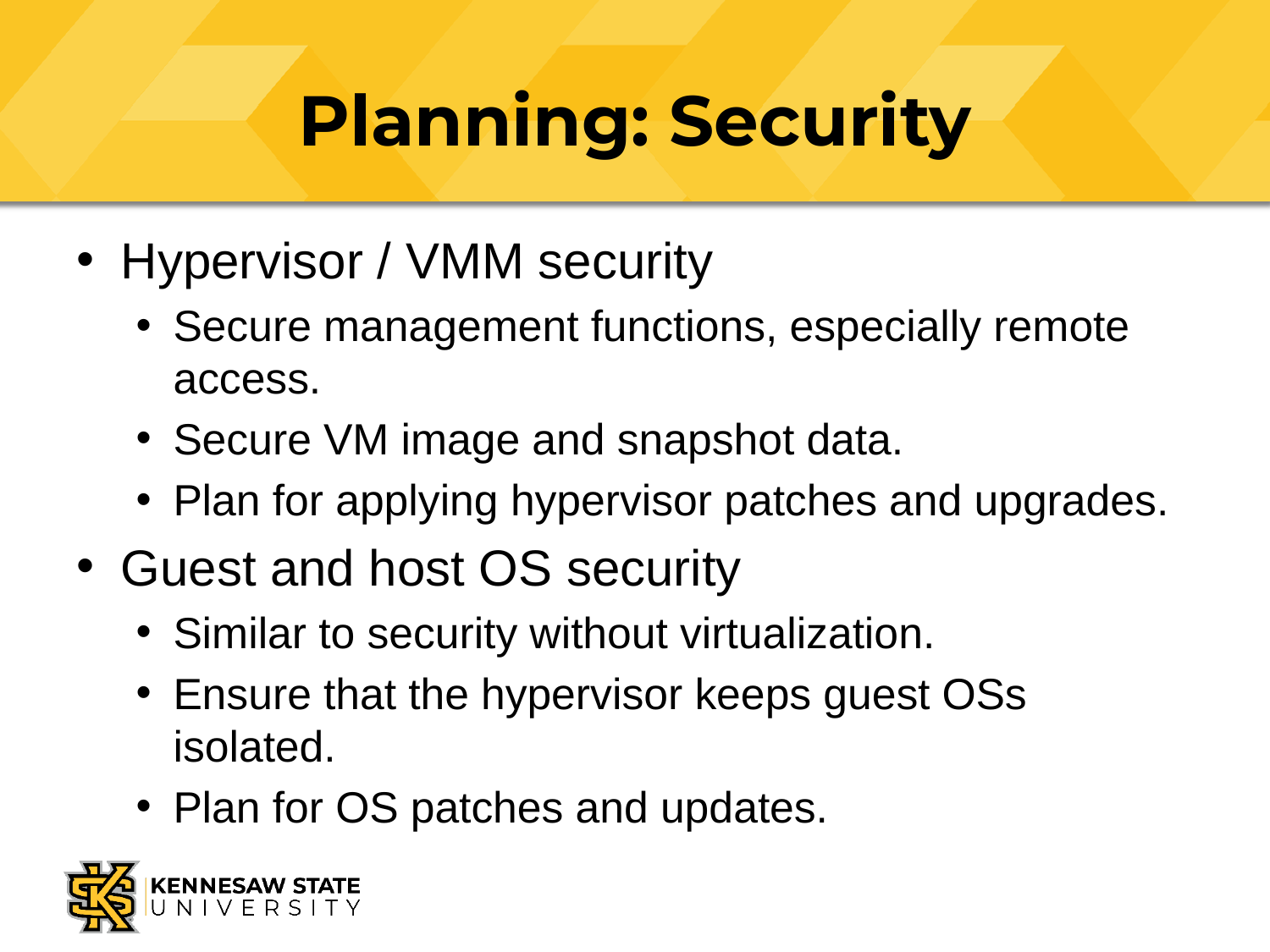

# Planning: Security
Hypervisor / VMM security
Secure management functions, especially remote access.
Secure VM image and snapshot data.
Plan for applying hypervisor patches and upgrades.
Guest and host OS security
Similar to security without virtualization.
Ensure that the hypervisor keeps guest OSs isolated.
Plan for OS patches and updates.